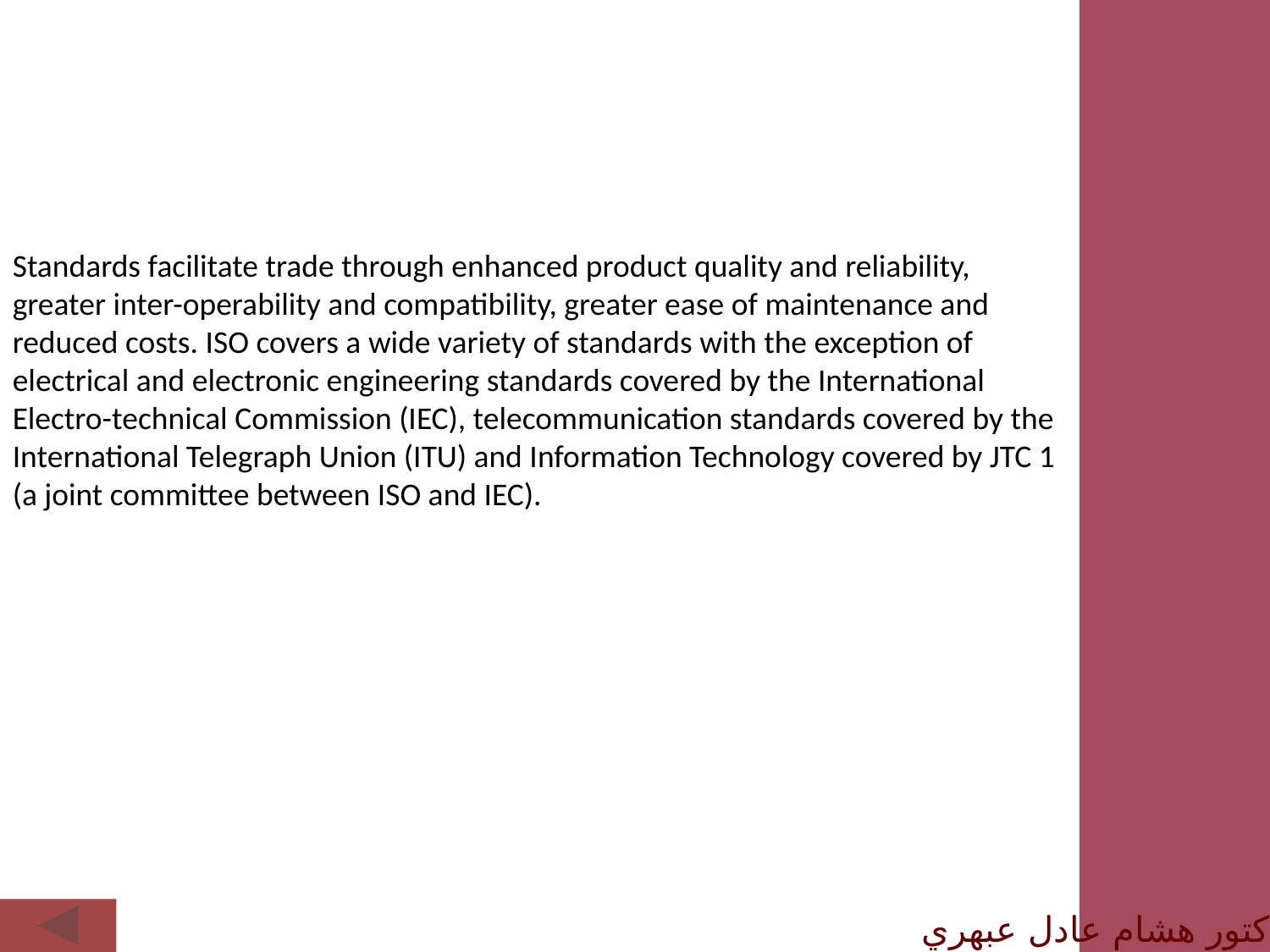

Standards facilitate trade through enhanced product quality and reliability, greater inter-operability and compatibility, greater ease of maintenance and reduced costs. ISO covers a wide variety of standards with the exception of electrical and electronic engineering standards covered by the International Electro-technical Commission (IEC), telecommunication standards covered by the International Telegraph Union (ITU) and Information Technology covered by JTC 1 (a joint committee between ISO and IEC).

الدكتور هشام عادل عبهري